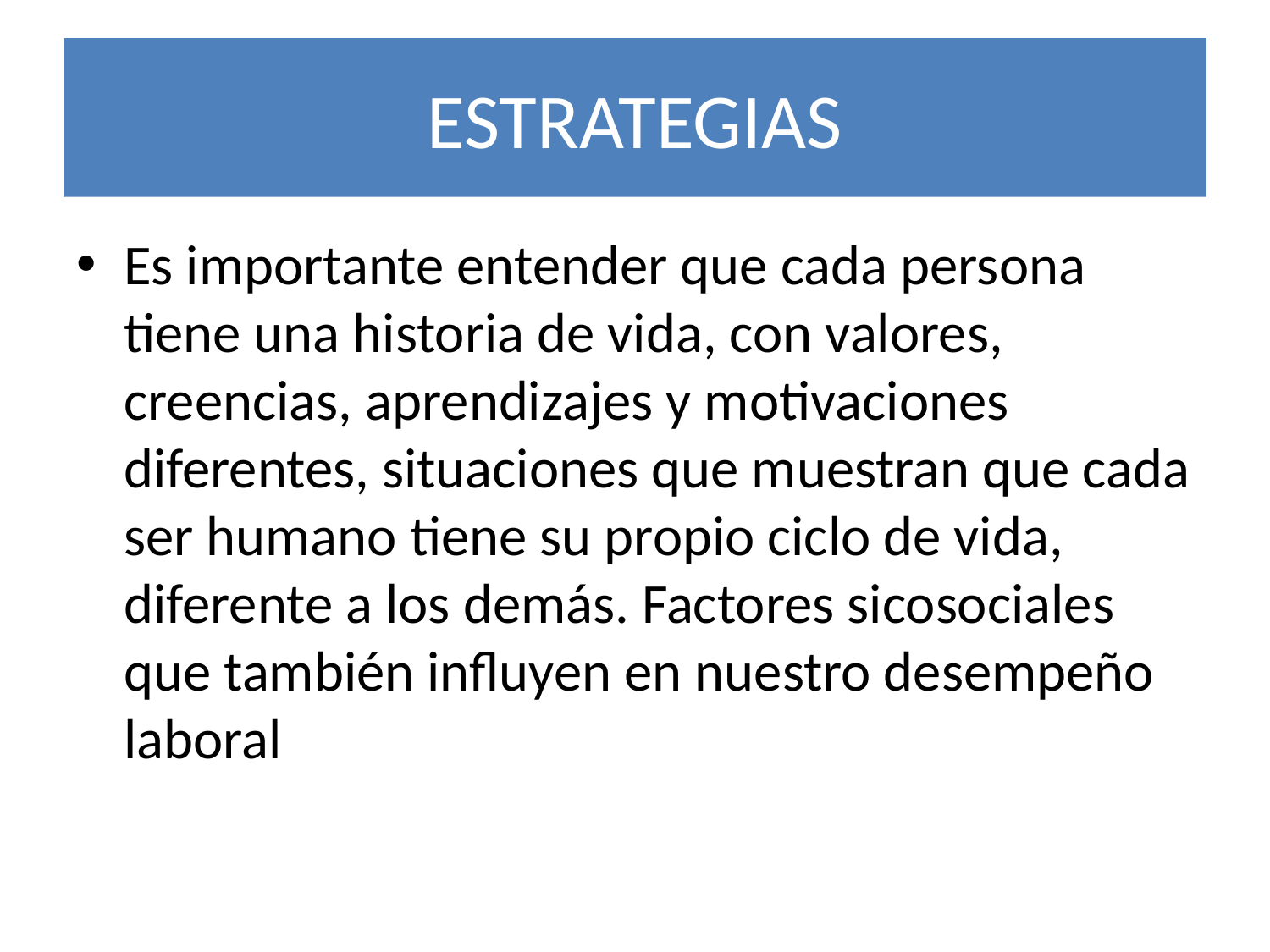

# ESTRATEGIAS
Es importante entender que cada persona tiene una historia de vida, con valores, creencias, aprendizajes y motivaciones diferentes, situaciones que muestran que cada ser humano tiene su propio ciclo de vida, diferente a los demás. Factores sicosociales que también influyen en nuestro desempeño laboral